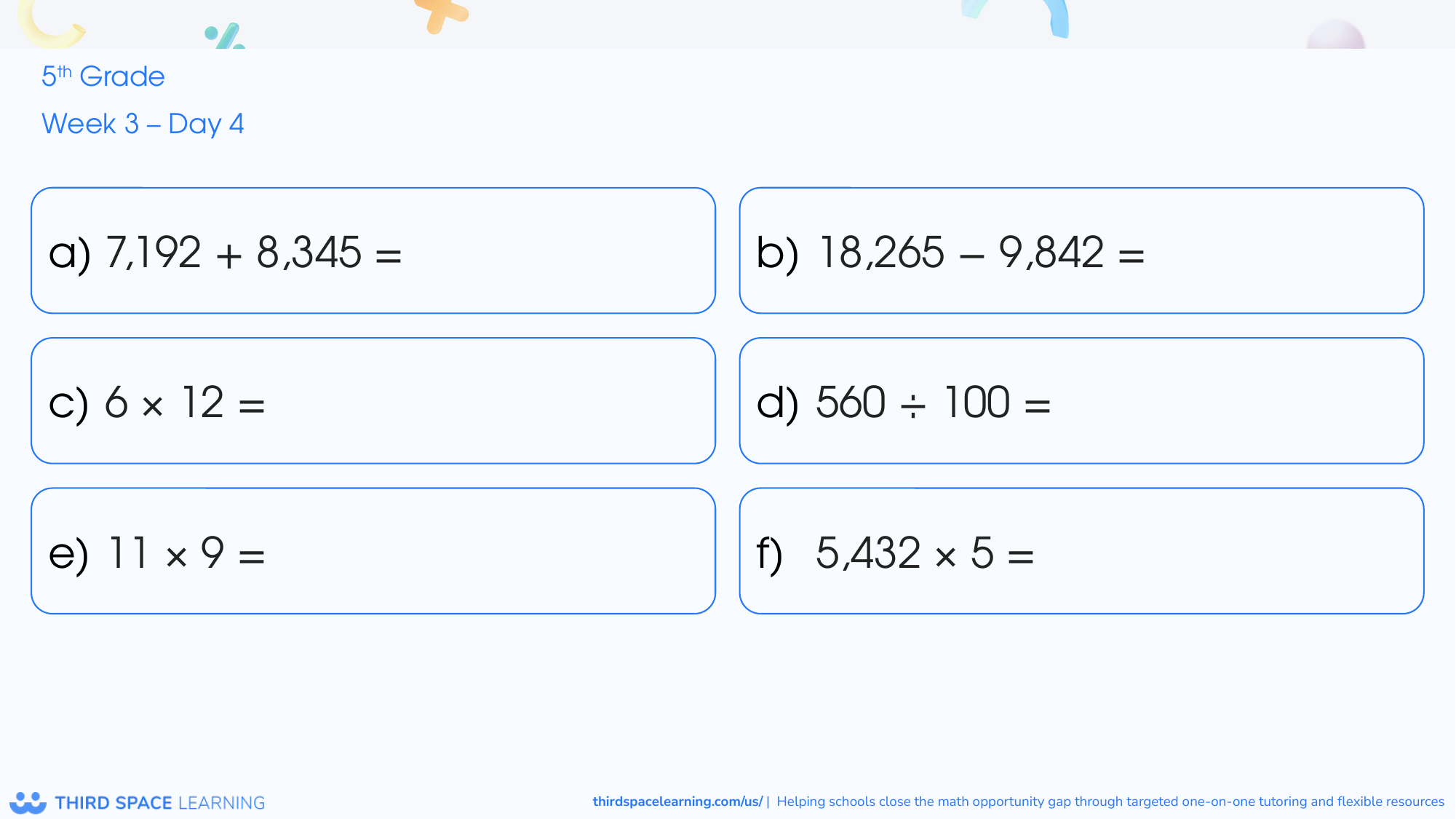

5th Grade
Week 3 – Day 4
7,192 + 8,345 =
18,265 − 9,842 =
6 × 12 =
560 ÷ 100 =
11 × 9 =
5,432 × 5 =